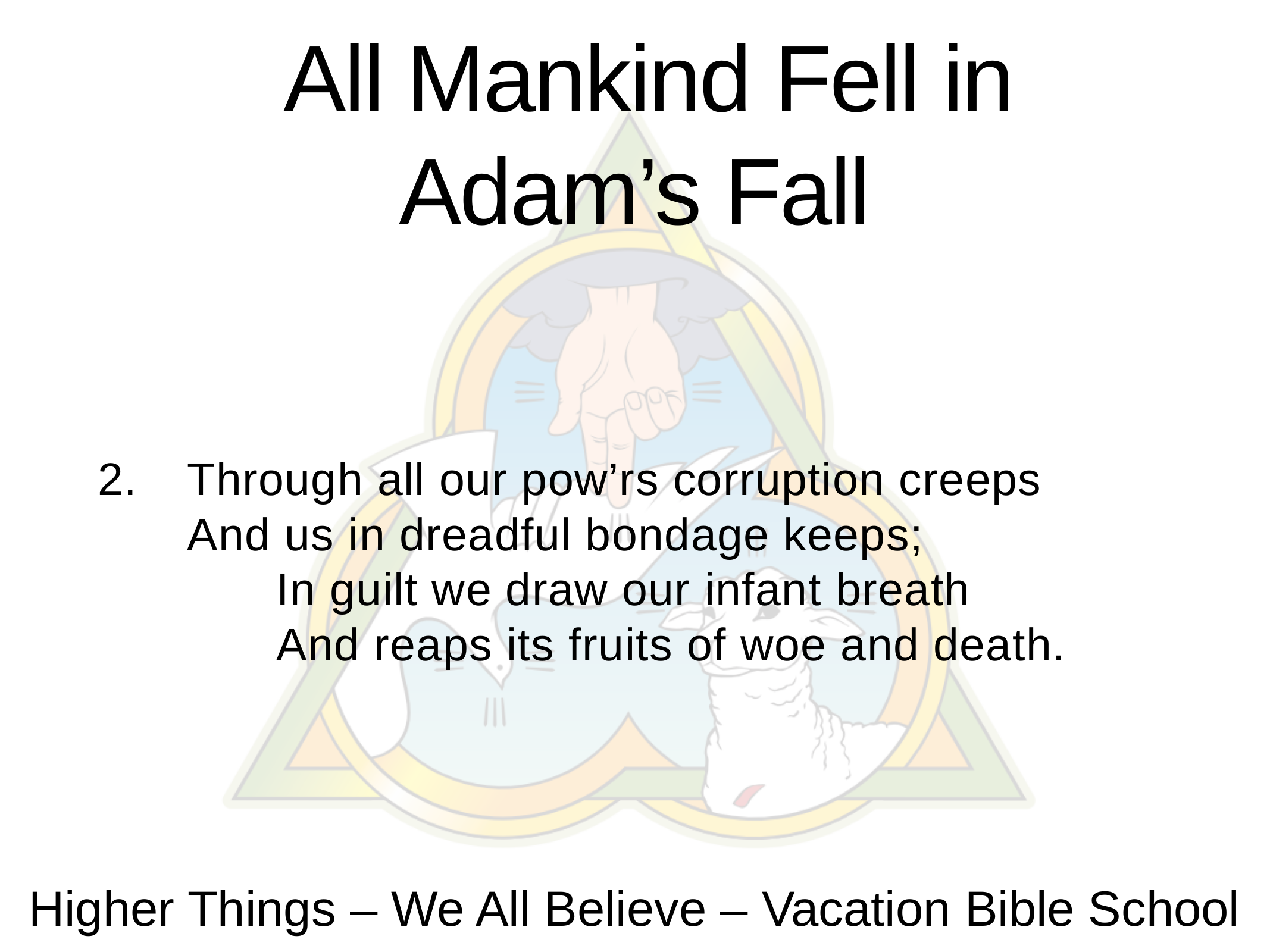

# All Mankind Fell in Adam’s Fall
2.	Through all our pow’rs corruption creeps
	And us in dreadful bondage keeps;
		In guilt we draw our infant breath
		And reaps its fruits of woe and death.